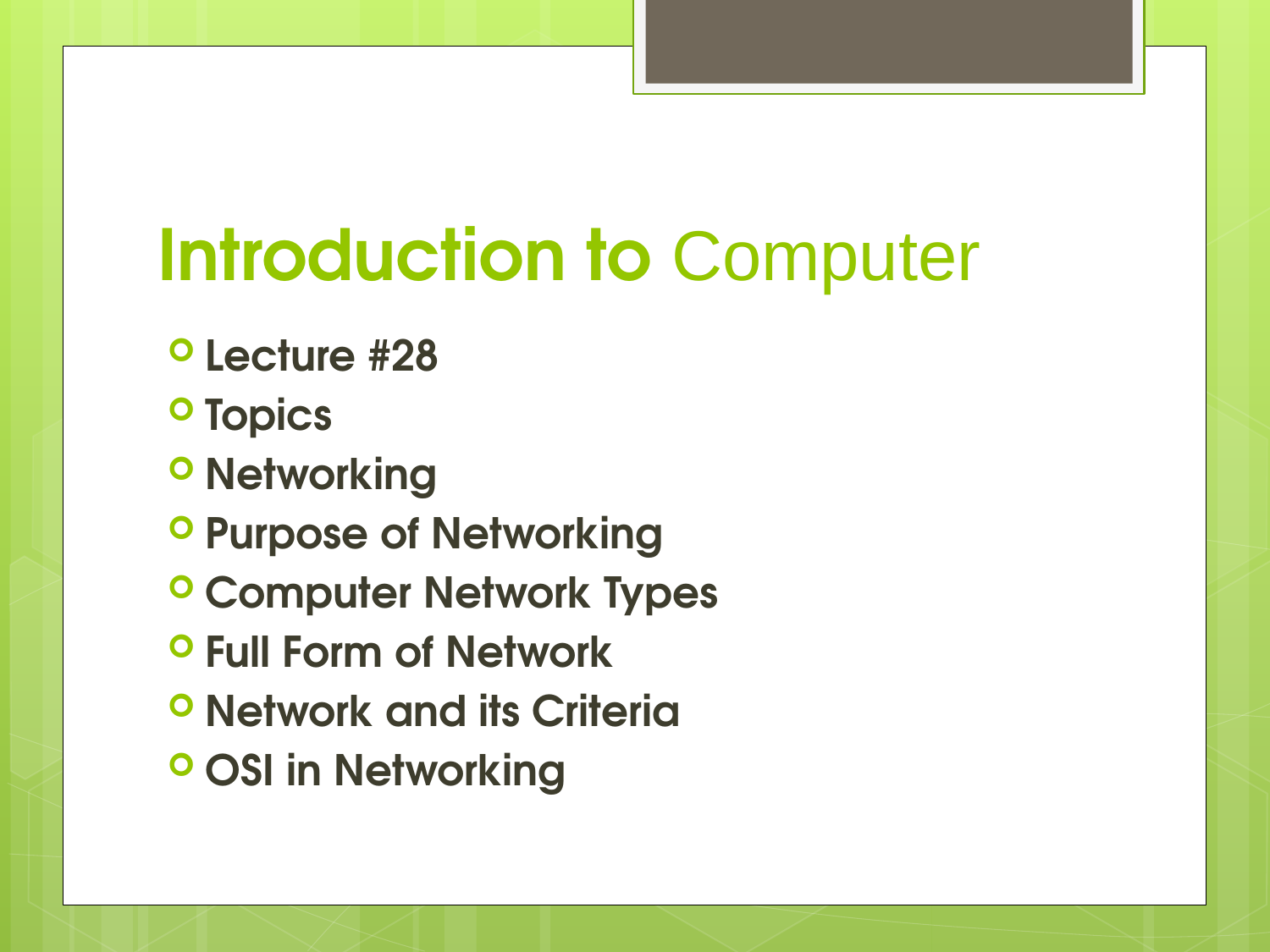

# Introduction to Computer
Lecture #28
Topics
Networking
Purpose of Networking
Computer Network Types
Full Form of Network
Network and its Criteria
OSI in Networking